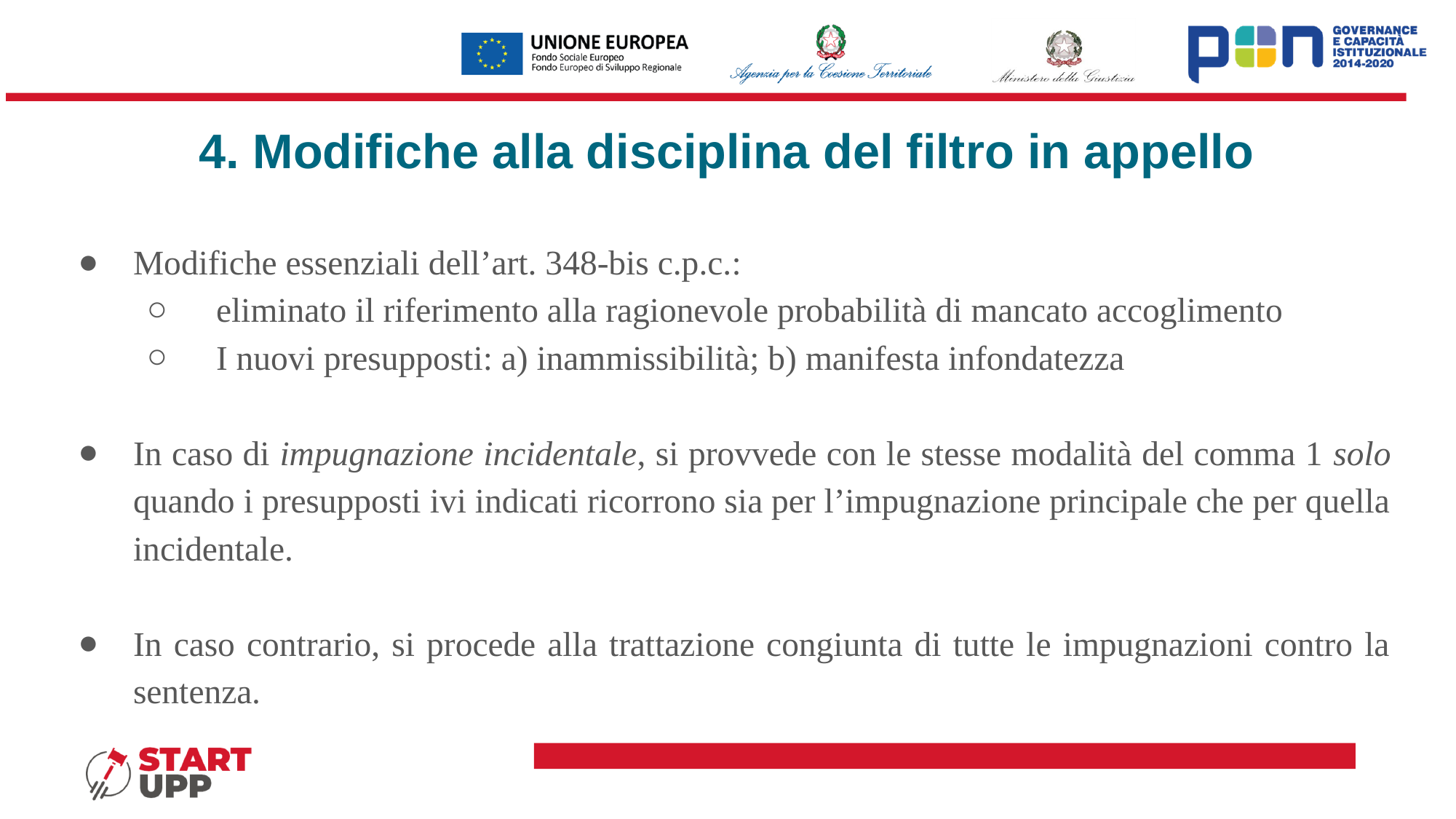

# 4. Modifiche alla disciplina del filtro in appello
Modifiche essenziali dell’art. 348-bis c.p.c.:
eliminato il riferimento alla ragionevole probabilità di mancato accoglimento
I nuovi presupposti: a) inammissibilità; b) manifesta infondatezza

In caso di impugnazione incidentale, si provvede con le stesse modalità del comma 1 solo quando i presupposti ivi indicati ricorrono sia per l’impugnazione principale che per quella incidentale.

In caso contrario, si procede alla trattazione congiunta di tutte le impugnazioni contro la sentenza.